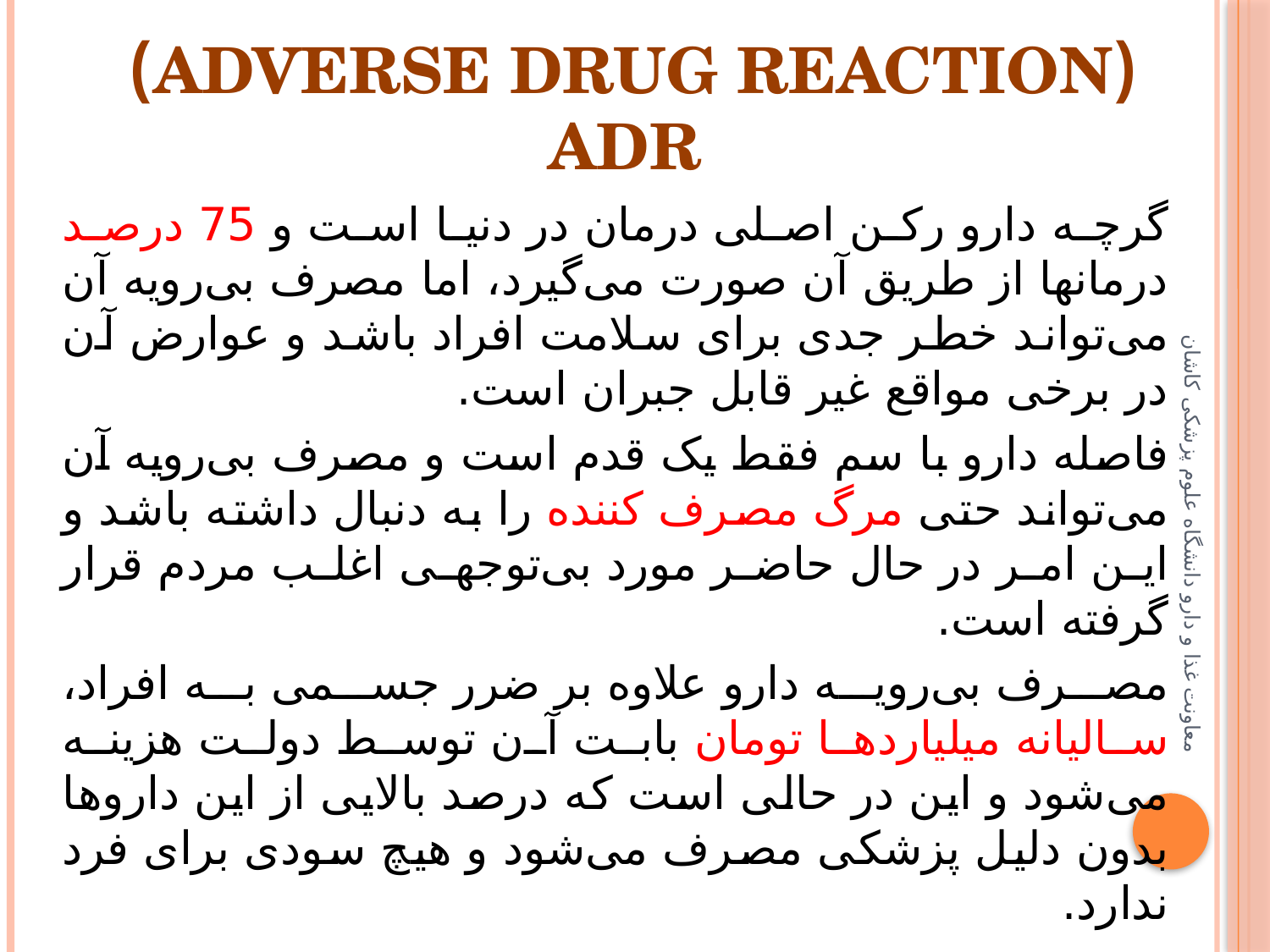

# (Adverse Drug Reaction) ADR
گرچه دارو رکن اصلی درمان در دنیا است و 75 درصد درمانها از طریق آن صورت می‌گیرد، اما مصرف بی‌رویه آن می‌تواند خطر جدی برای سلامت افراد باشد و عوارض آن در برخی مواقع غیر قابل جبران است.
فاصله دارو با سم فقط یک قدم است و مصرف بی‌رویه آن می‌تواند حتی مرگ مصرف کننده را به دنبال داشته باشد و این امر در حال حاضر مورد بی‌توجهی اغلب مردم قرار گرفته است.
مصرف بی‌رویه دارو علاوه بر ضرر جسمی به افراد، سالیانه میلیاردها تومان بابت آن توسط دولت هزینه می‌شود و این در حالی است که درصد بالایی از این داروها بدون دلیل پزشکی مصرف می‌شود و هیچ سودی برای فرد ندارد.
معاونت غذا و دارو دانشگاه علوم پزشکی کاشان